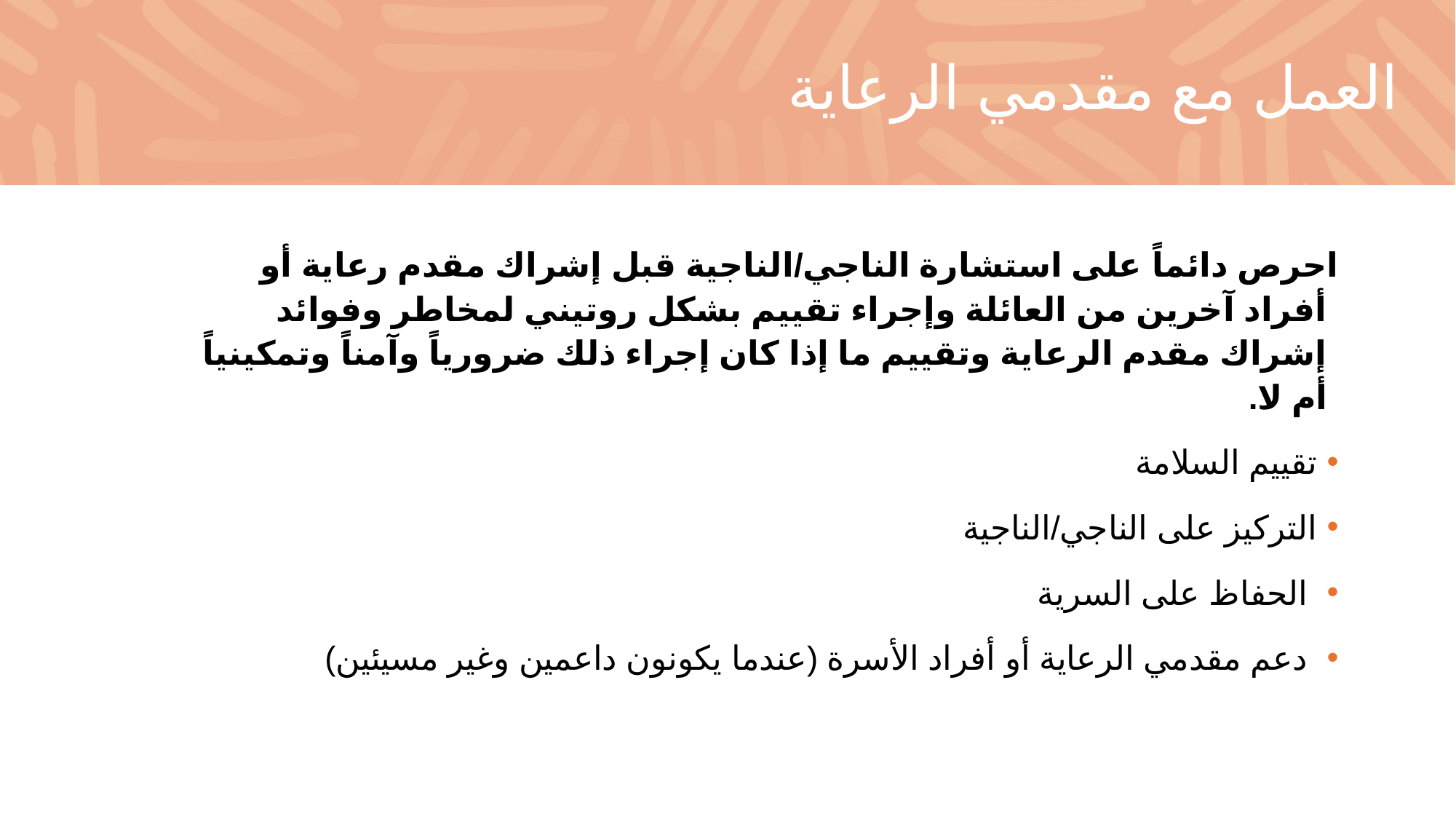

# العمل مع مقدمي الرعاية
احرص دائماً على استشارة الناجي/الناجية قبل إشراك مقدم رعاية أو أفراد آخرين من العائلة وإجراء تقييم بشكل روتيني لمخاطر وفوائد إشراك مقدم الرعاية وتقييم ما إذا كان إجراء ذلك ضرورياً وآمناً وتمكينياً أم لا.
 تقييم السلامة
 التركيز على الناجي/الناجية
  الحفاظ على السرية
  دعم مقدمي الرعاية أو أفراد الأسرة (عندما يكونون داعمين وغير مسيئين)